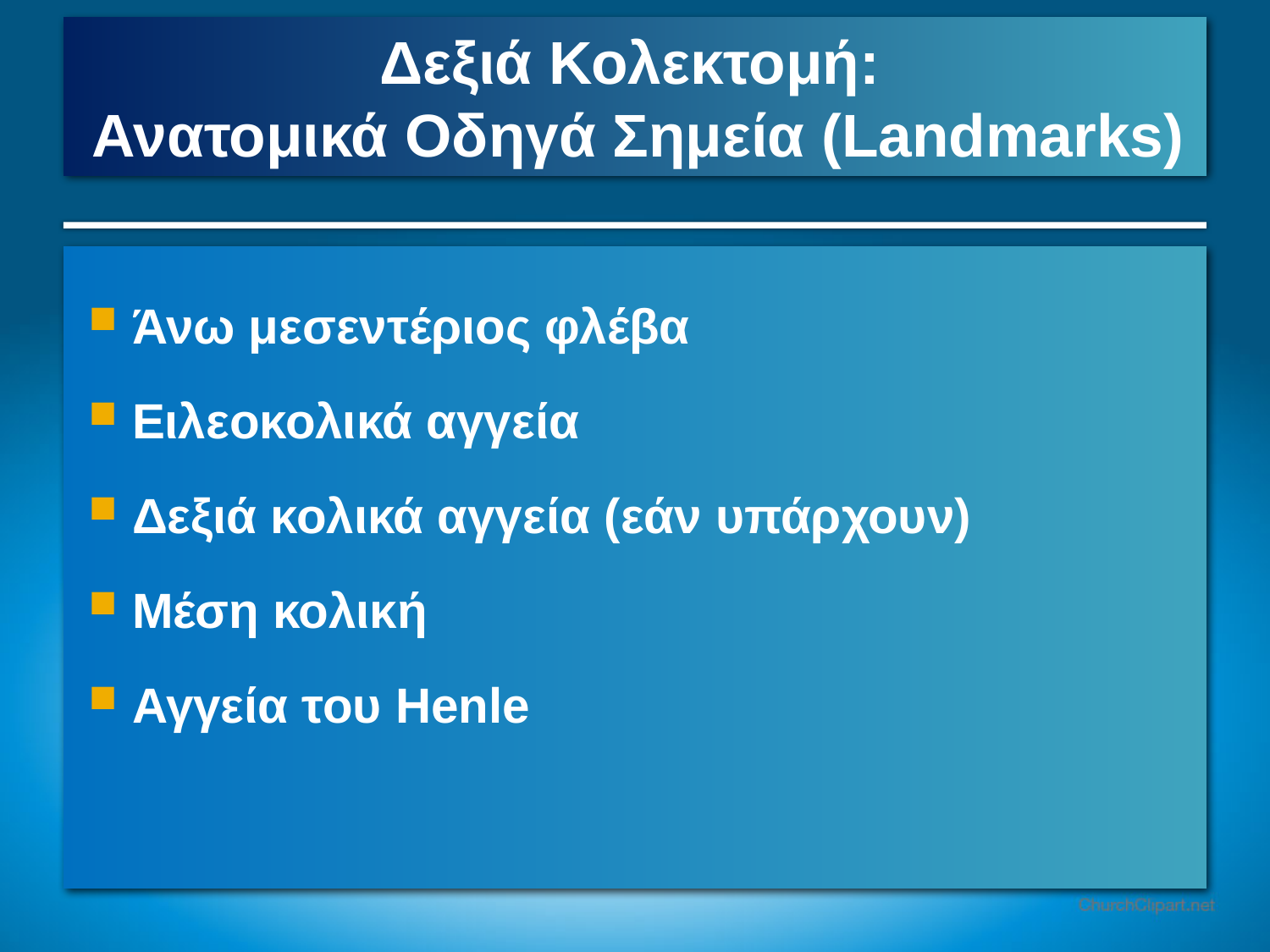

# Δεξιά Κολεκτομή: Ανατομικά Οδηγά Σημεία (Landmarks)
Άνω μεσεντέριος φλέβα
Ειλεοκολικά αγγεία
Δεξιά κολικά αγγεία (εάν υπάρχουν)
Μέση κολική
Αγγεία του Henle